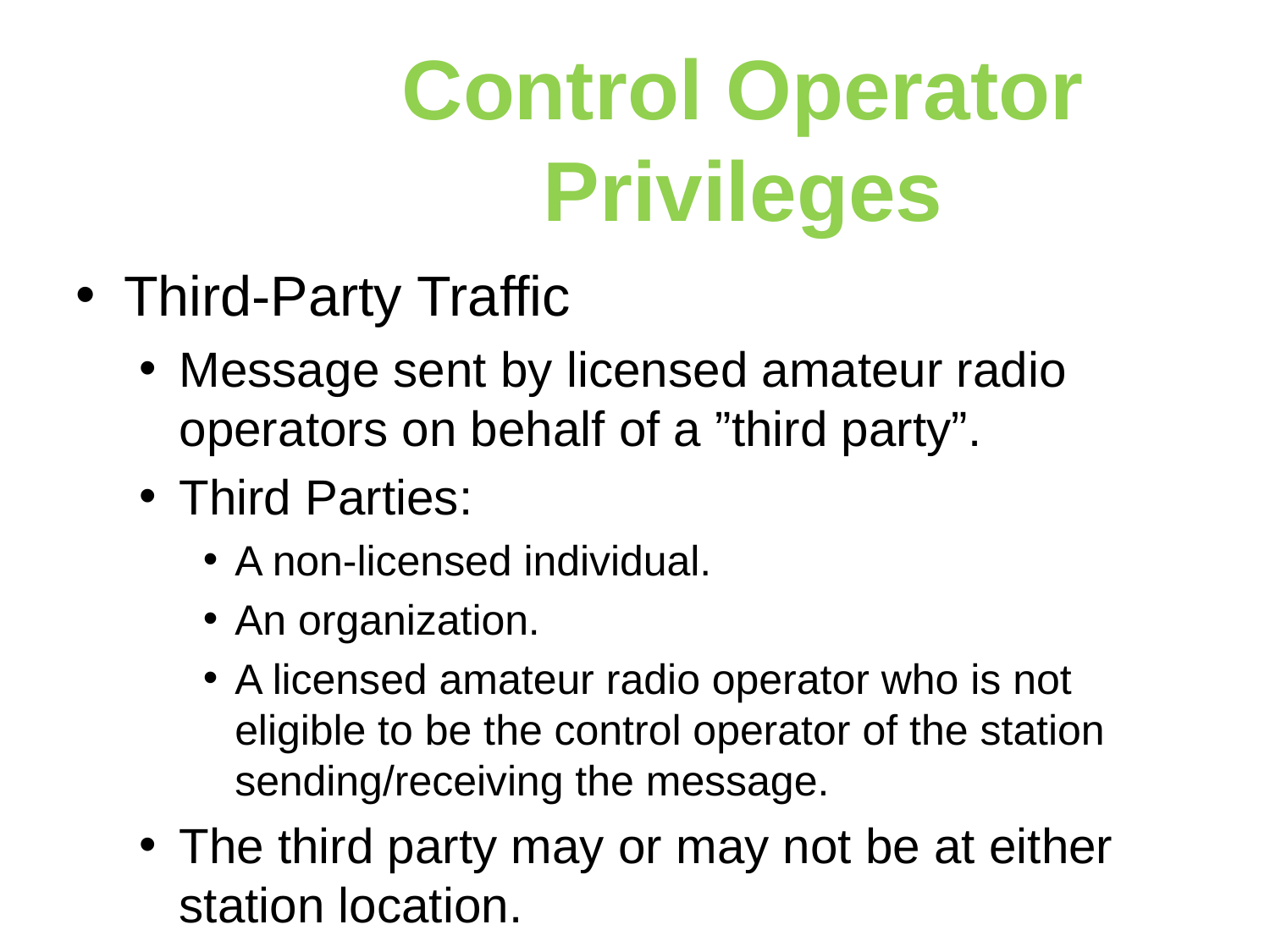

Control Operator Privileges
Third-Party Traffic
Message sent by licensed amateur radio operators on behalf of a ”third party”.
Third Parties:
A non-licensed individual.
An organization.
A licensed amateur radio operator who is not eligible to be the control operator of the station sending/receiving the message.
The third party may or may not be at either station location.